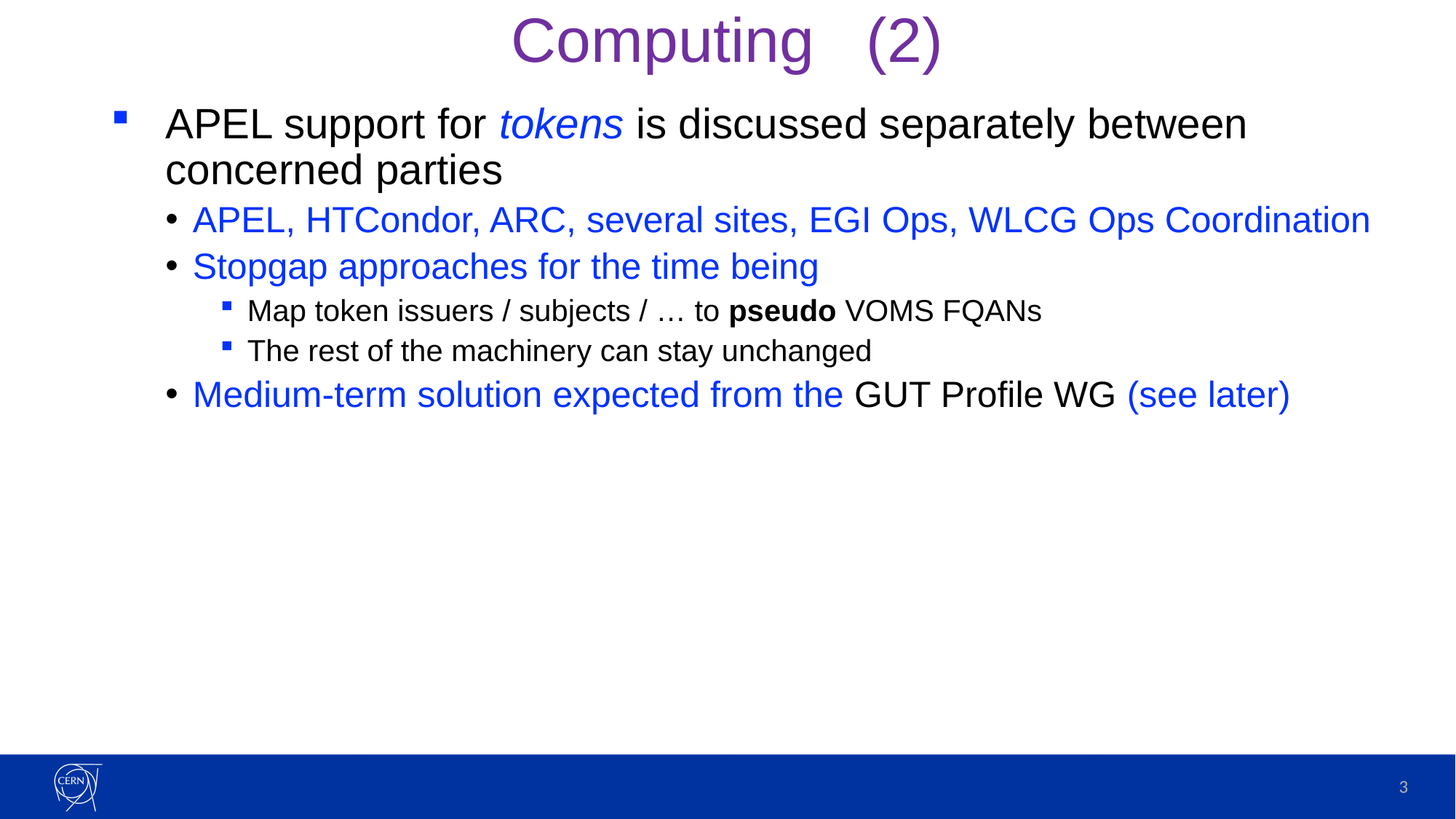

# Computing   (2)
APEL support for tokens is discussed separately between concerned parties
APEL, HTCondor, ARC, several sites, EGI Ops, WLCG Ops Coordination
Stopgap approaches for the time being
Map token issuers / subjects / … to pseudo VOMS FQANs
The rest of the machinery can stay unchanged
Medium-term solution expected from the GUT Profile WG (see later)
3